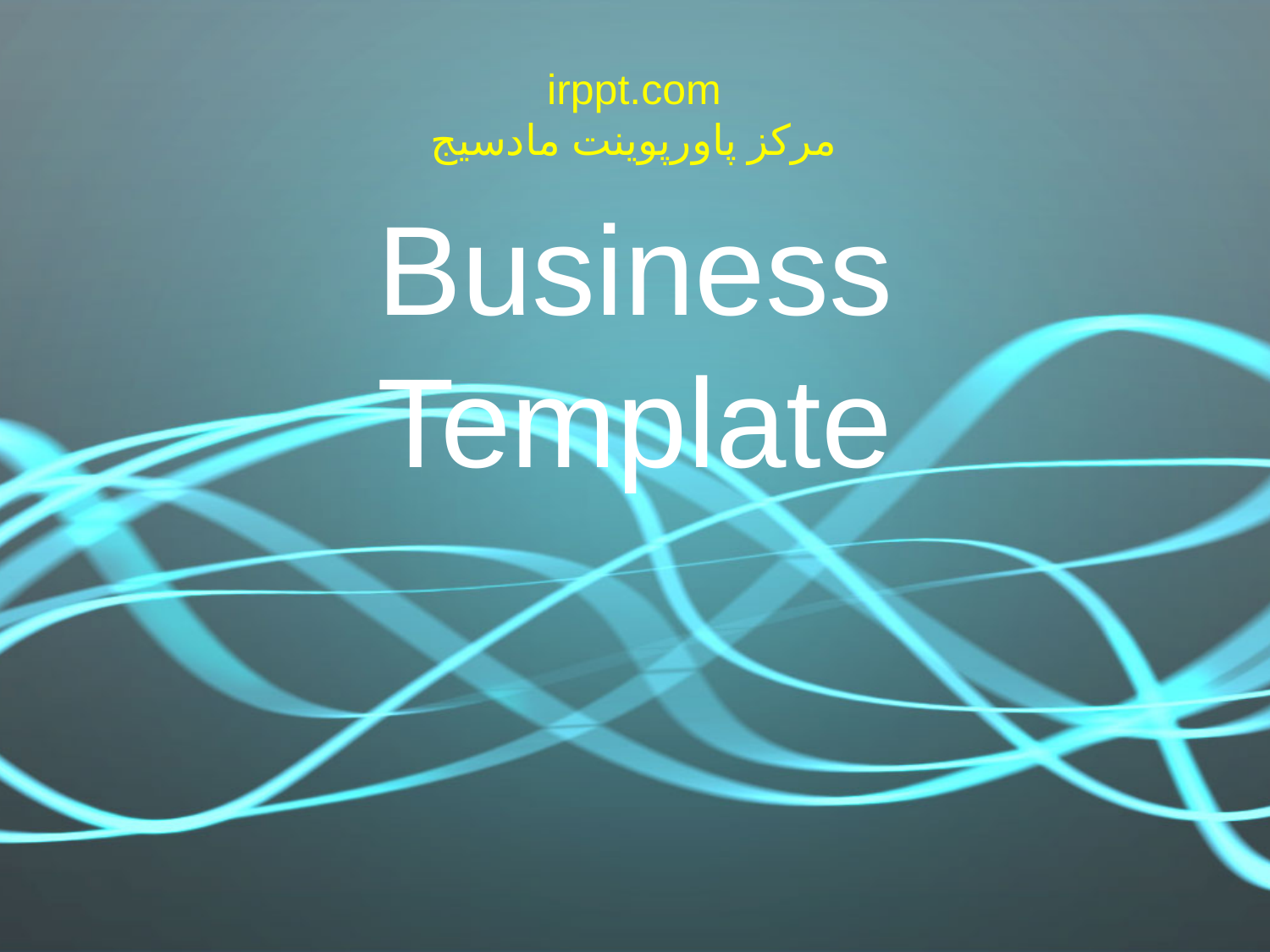

irppt.com
مرکز پاورپوینت مادسیج
# Business Template